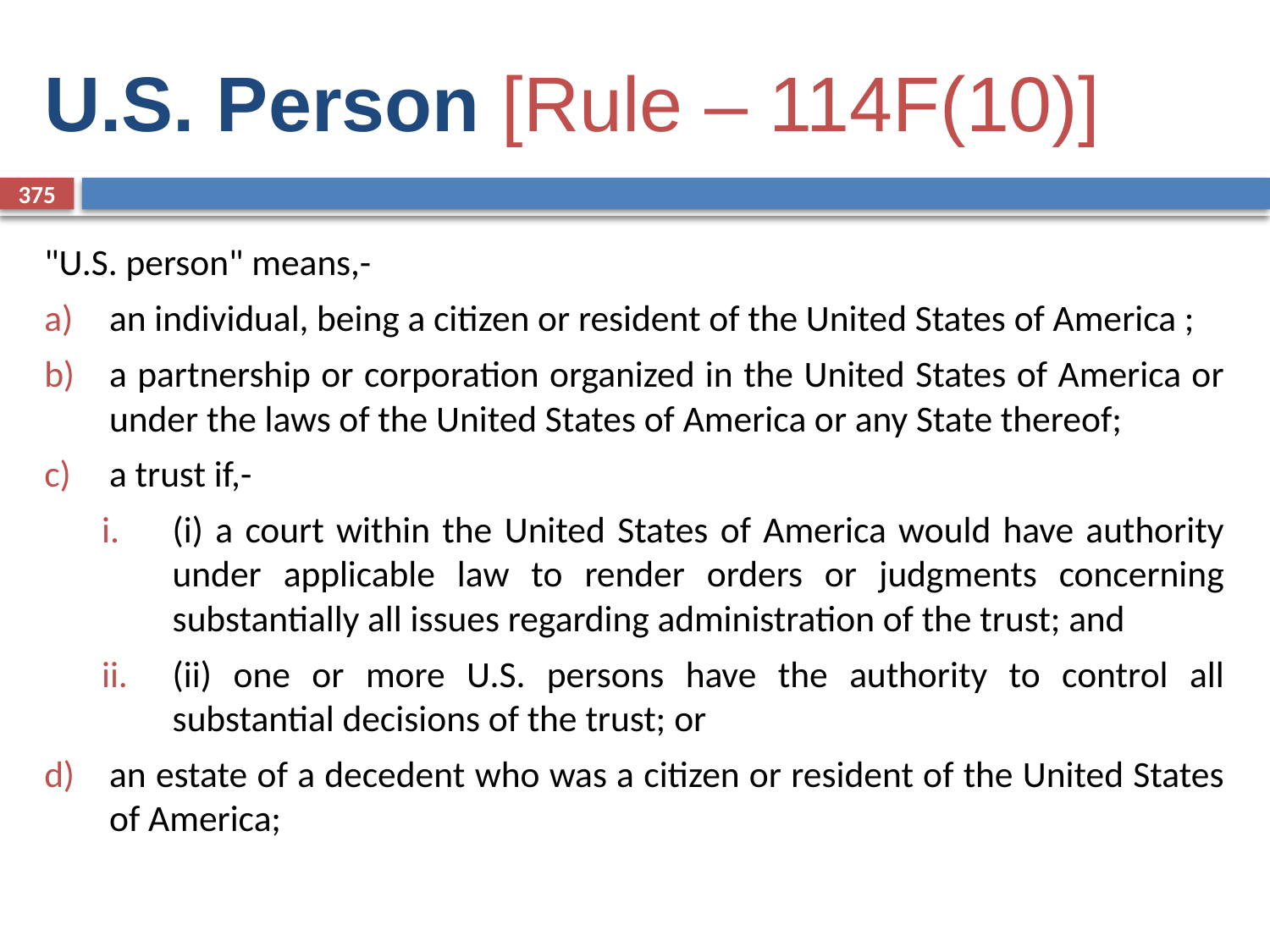

# U.S. Person [Rule – 114F(10)]
375
"U.S. person" means,-
an individual, being a citizen or resident of the United States of America ;
a partnership or corporation organized in the United States of America or under the laws of the United States of America or any State thereof;
a trust if,-
(i) a court within the United States of America would have authority under applicable law to render orders or judgments concerning substantially all issues regarding administration of the trust; and
(ii) one or more U.S. persons have the authority to control all substantial decisions of the trust; or
an estate of a decedent who was a citizen or resident of the United States of America;